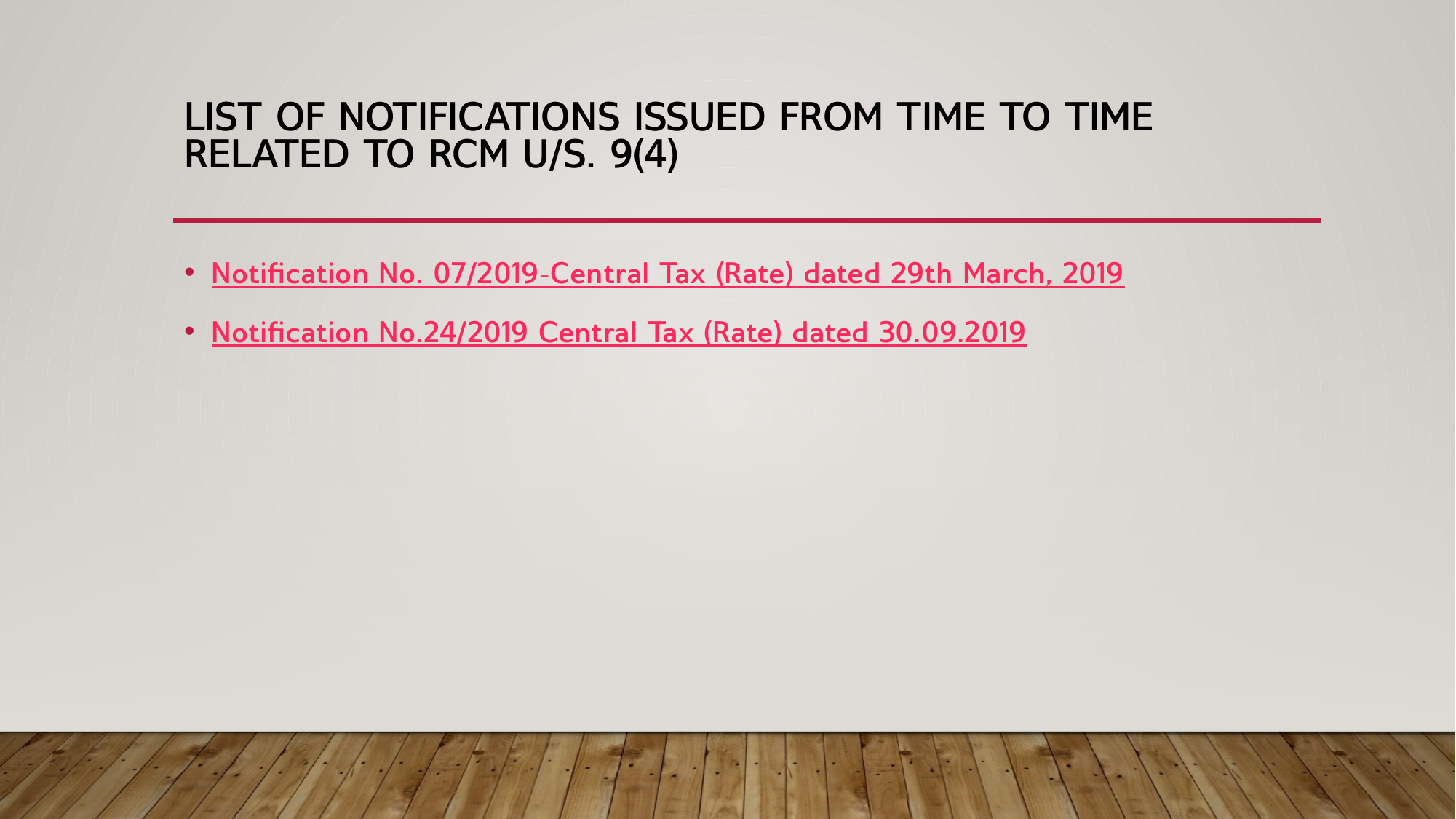

# List of Notifications issued from time to time related to RCM U/s. 9(4)
Notification No. 07/2019-Central Tax (Rate) dated 29th March, 2019
Notification No.24/2019 Central Tax (Rate) dated 30.09.2019